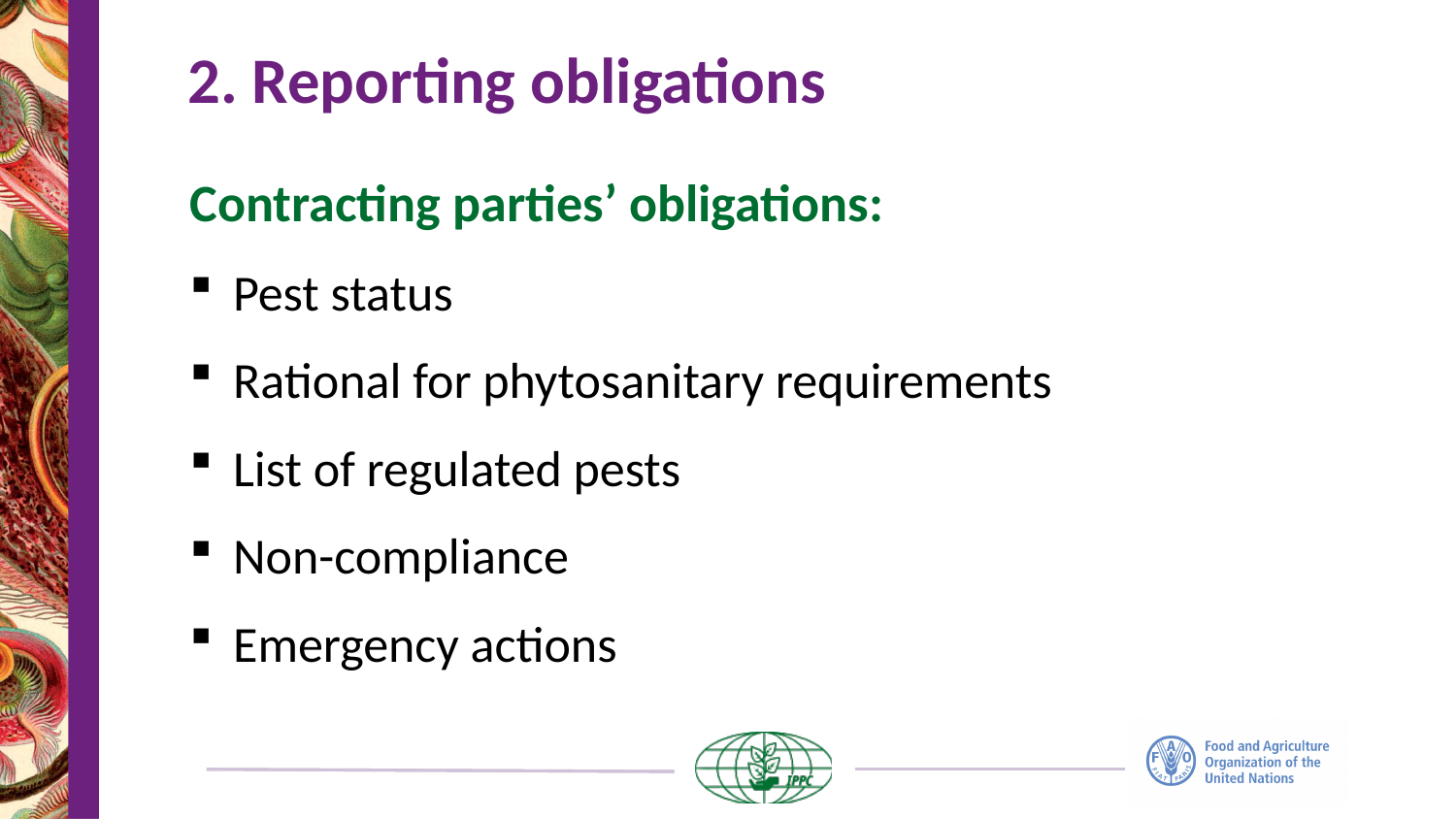

# 2. Reporting obligations
Contracting parties’ obligations:
Pest status
Rational for phytosanitary requirements
List of regulated pests
Non-compliance
Emergency actions